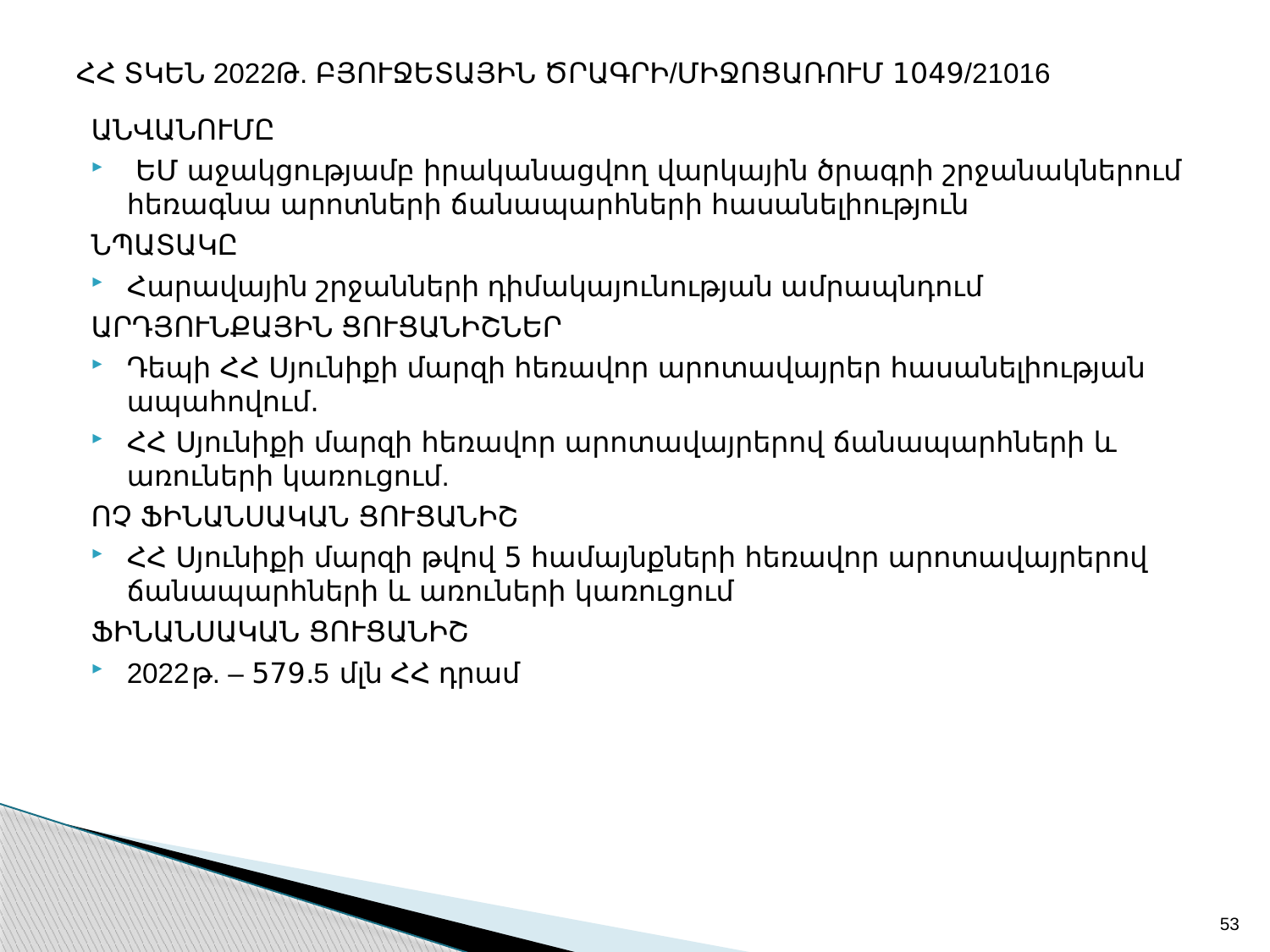

# ՀՀ ՏԿԵՆ 2022Թ. ԲՅՈՒՋԵՏԱՅԻՆ ԾՐԱԳՐԻ/ՄԻՋՈՑԱՌՈՒՄ 1049/21016
ԱՆՎԱՆՈՒՄԸ
 ԵՄ աջակցությամբ իրականացվող վարկային ծրագրի շրջանակներում հեռագնա արոտների ճանապարհների հասանելիություն
ՆՊԱՏԱԿԸ
Հարավային շրջանների դիմակայունության ամրապնդում
ԱՐԴՅՈՒՆՔԱՅԻՆ ՑՈՒՑԱՆԻՇՆԵՐ
Դեպի ՀՀ Սյունիքի մարզի հեռավոր արոտավայրեր հասանելիության ապահովում.
ՀՀ Սյունիքի մարզի հեռավոր արոտավայրերով ճանապարհների և առուների կառուցում.
ՈՉ ՖԻՆԱՆՍԱԿԱՆ ՑՈՒՑԱՆԻՇ
ՀՀ Սյունիքի մարզի թվով 5 համայնքների հեռավոր արոտավայրերով ճանապարհների և առուների կառուցում
ՖԻՆԱՆՍԱԿԱՆ ՑՈՒՑԱՆԻՇ
2022թ. – 579.5 մլն ՀՀ դրամ
53